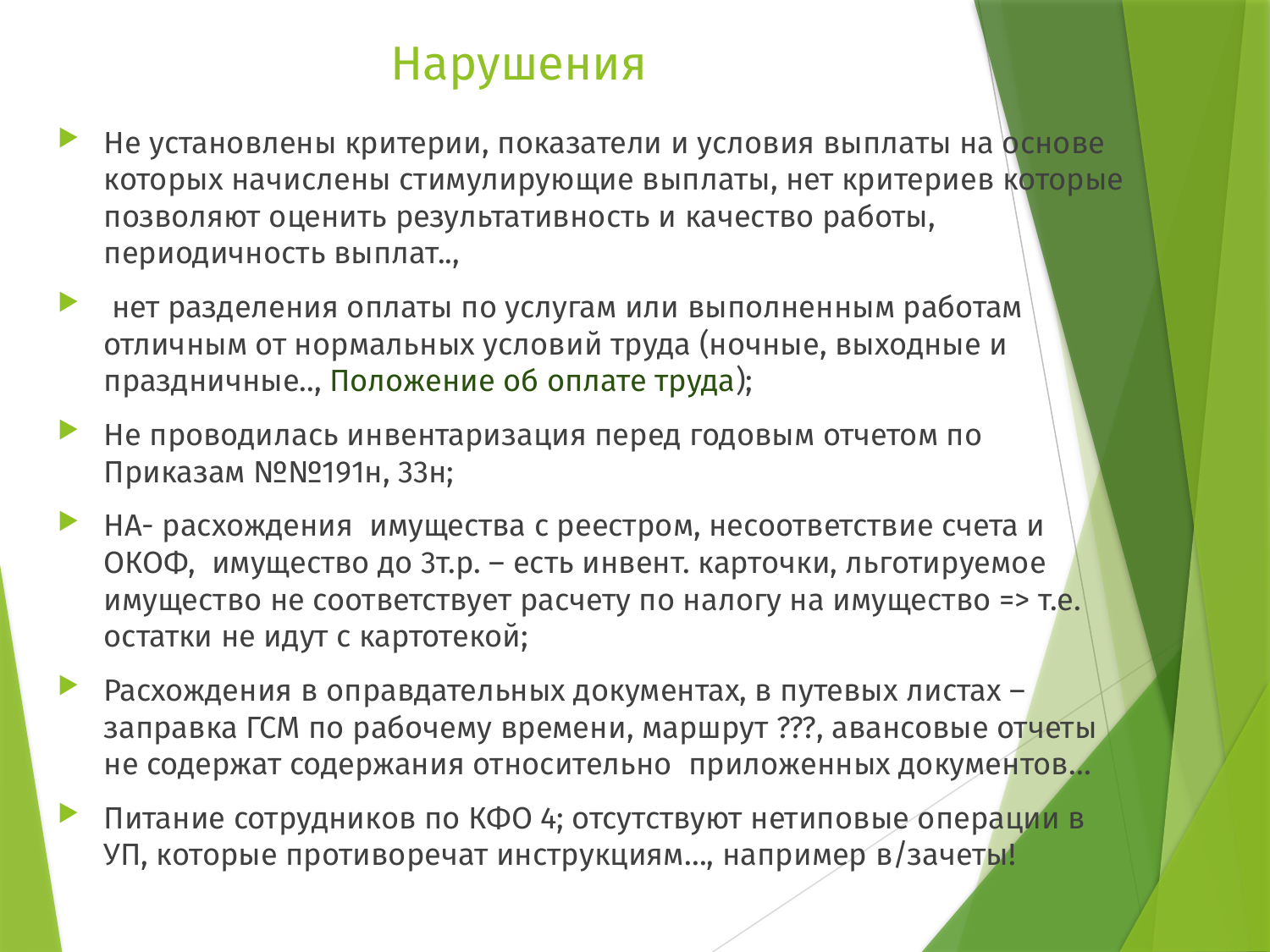

# Нарушения
Не установлены критерии, показатели и условия выплаты на основе которых начислены стимулирующие выплаты, нет критериев которые позволяют оценить результативность и качество работы, периодичность выплат..,
 нет разделения оплаты по услугам или выполненным работам отличным от нормальных условий труда (ночные, выходные и праздничные.., Положение об оплате труда);
Не проводилась инвентаризация перед годовым отчетом по Приказам №№191н, 33н;
НА- расхождения  имущества с реестром, несоответствие счета и ОКОФ,  имущество до 3т.р. – есть инвент. карточки, льготируемое имущество не соответствует расчету по налогу на имущество => т.е. остатки не идут с картотекой;
Расхождения в оправдательных документах, в путевых листах – заправка ГСМ по рабочему времени, маршрут ???, авансовые отчеты не содержат содержания относительно  приложенных документов…
Питание сотрудников по КФО 4; отсутствуют нетиповые операции в УП, которые противоречат инструкциям…, например в/зачеты!